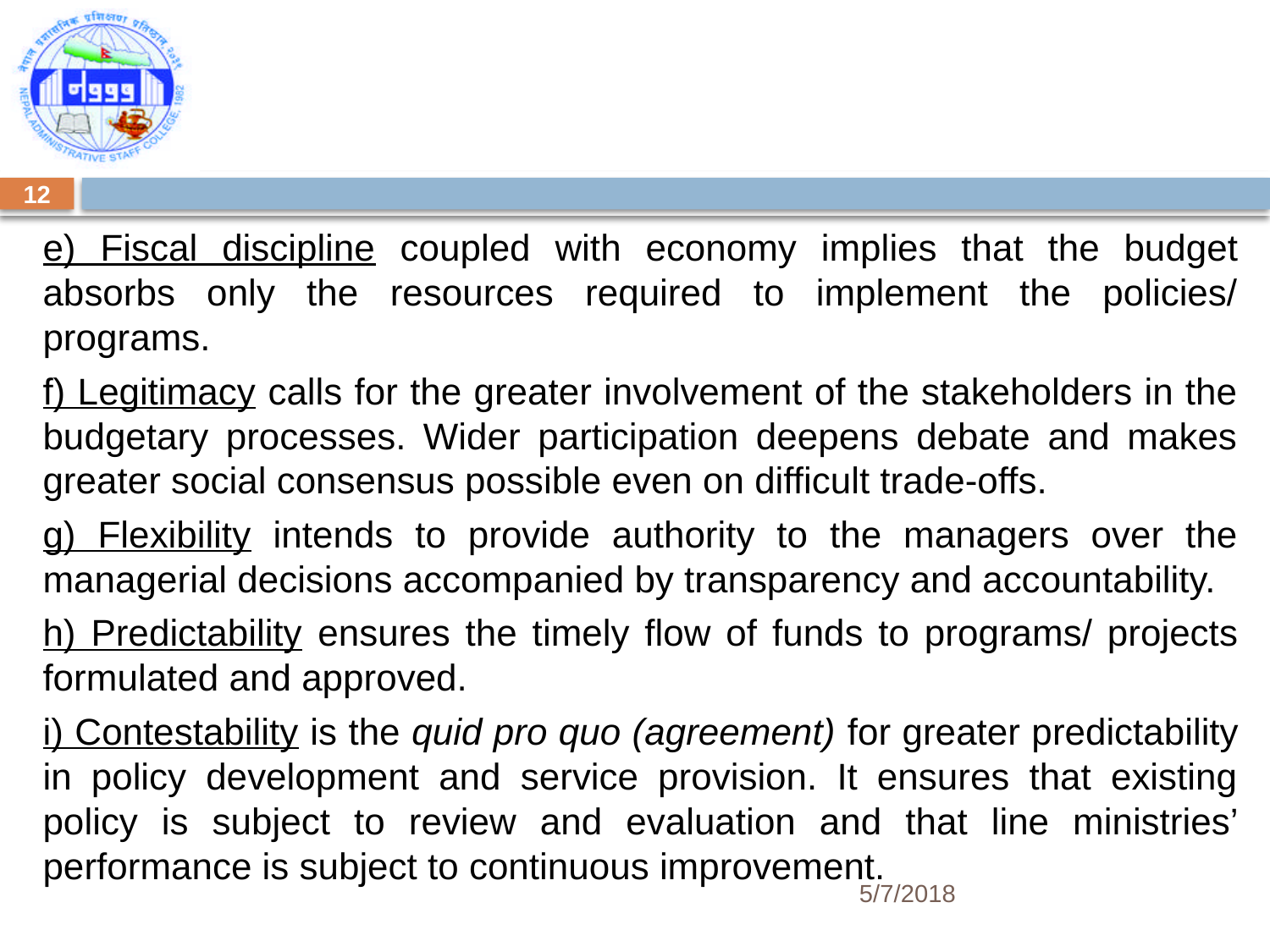

12
e) Fiscal discipline coupled with economy implies that the budget absorbs only the resources required to implement the policies/ programs.
f) Legitimacy calls for the greater involvement of the stakeholders in the budgetary processes. Wider participation deepens debate and makes greater social consensus possible even on difficult trade-offs.
g) Flexibility intends to provide authority to the managers over the managerial decisions accompanied by transparency and accountability.
h) Predictability ensures the timely flow of funds to programs/ projects formulated and approved.
i) Contestability is the quid pro quo (agreement) for greater predictability in policy development and service provision. It ensures that existing policy is subject to review and evaluation and that line ministries’ performance is subject to continuous improvement.

5/7/2018